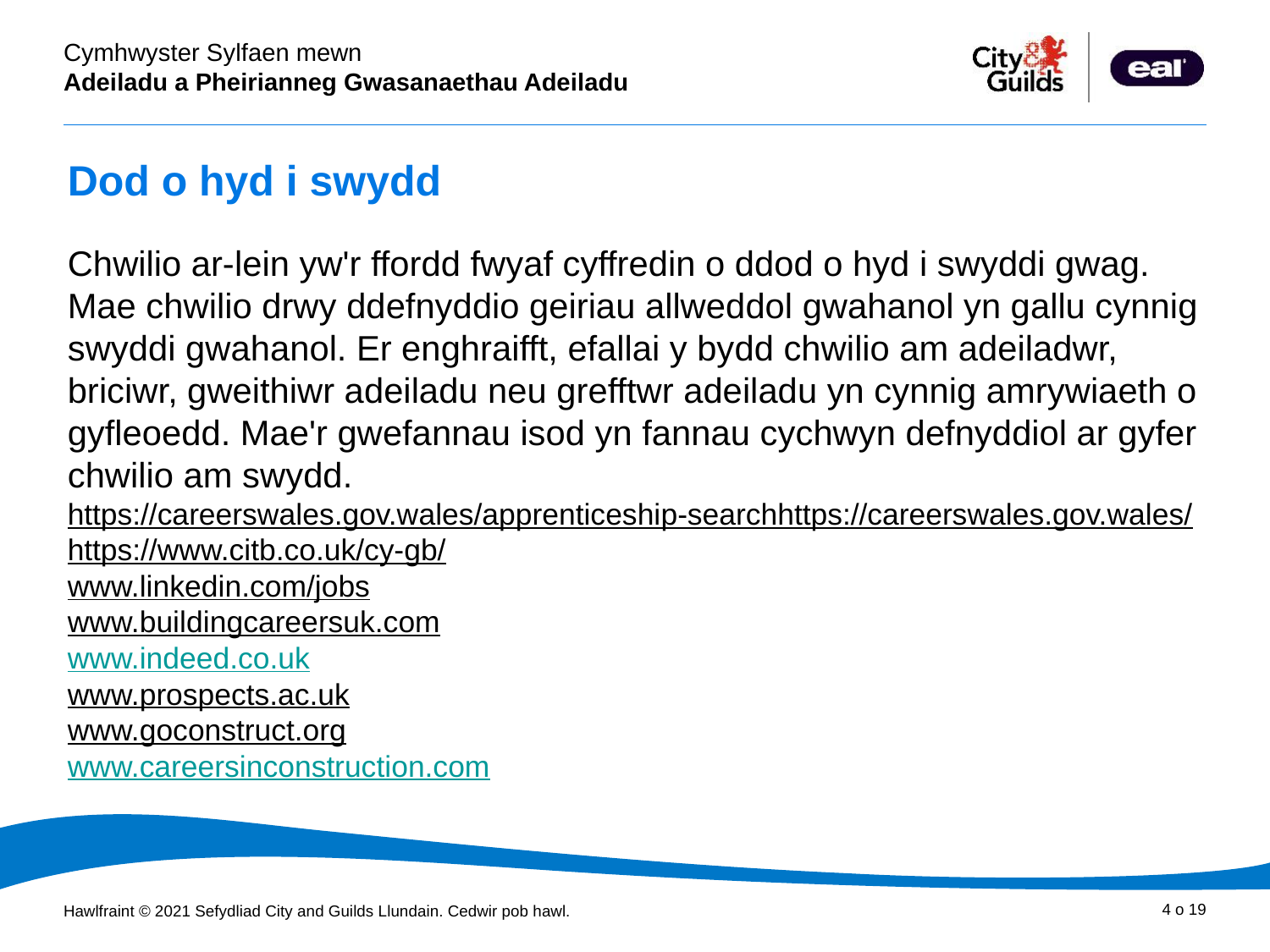

Dod o hyd i swydd
# Chwilio ar-lein yw'r ffordd fwyaf cyffredin o ddod o hyd i swyddi gwag. Mae chwilio drwy ddefnyddio geiriau allweddol gwahanol yn gallu cynnig swyddi gwahanol. Er enghraifft, efallai y bydd chwilio am adeiladwr, briciwr, gweithiwr adeiladu neu grefftwr adeiladu yn cynnig amrywiaeth o gyfleoedd. Mae'r gwefannau isod yn fannau cychwyn defnyddiol ar gyfer chwilio am swydd. https://careerswales.gov.wales/apprenticeship-searchhttps://careerswales.gov.wales/ https://www.citb.co.uk/cy-gb/ www.linkedin.com/jobs www.buildingcareersuk.com www.indeed.co.uk www.prospects.ac.uk www.goconstruct.org www.careersinconstruction.com